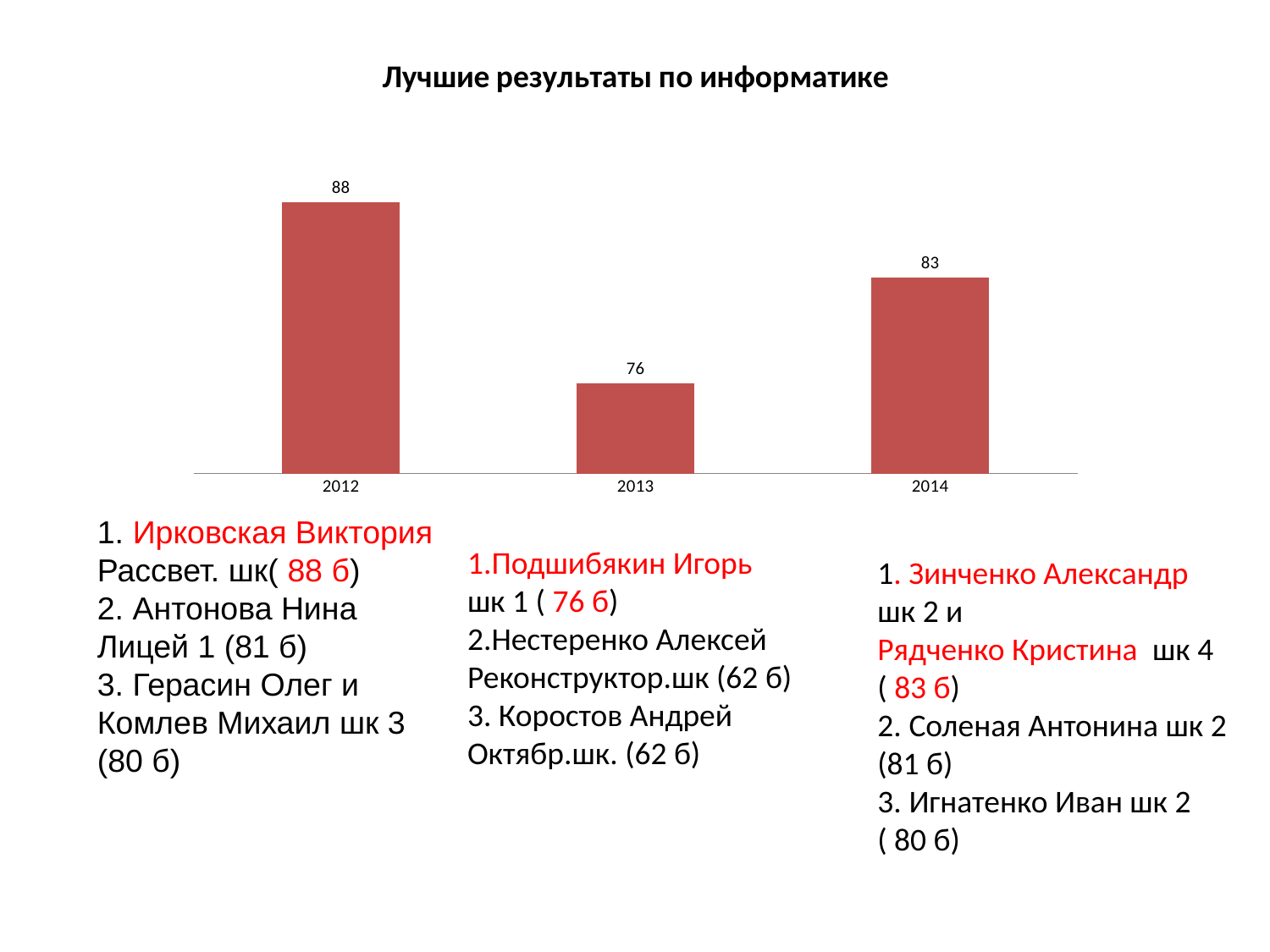

### Chart: Лучшие результаты по информатике

| Category |  |
|---|---|
| 2012 | 88.0 |
| 2013 | 76.0 |
| 2014 | 83.0 |
1. Ирковская Виктория Рассвет. шк( 88 б)
2. Антонова Нина Лицей 1 (81 б)
3. Герасин Олег и Комлев Михаил шк 3 (80 б)
1.Подшибякин Игорь
шк 1 ( 76 б)
2.Нестеренко Алексей Реконструктор.шк (62 б)
3. Коростов Андрей Октябр.шк. (62 б)
1. Зинченко Александр шк 2 и
Рядченко Кристина  шк 4
( 83 б)
2. Соленая Антонина шк 2 (81 б)
3. Игнатенко Иван шк 2 ( 80 б)